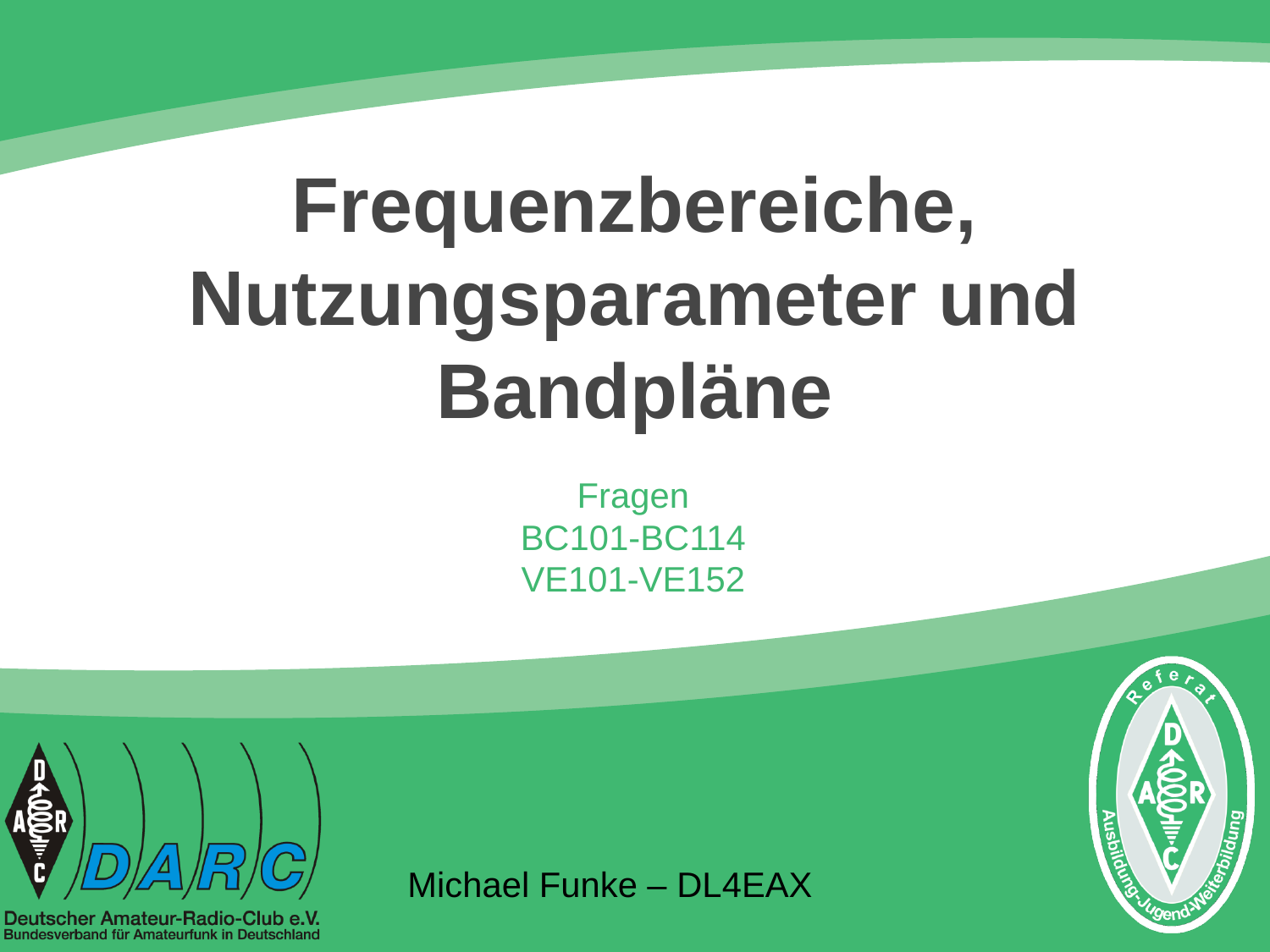

# Frequenzbereiche, Nutzungsparameter und Bandpläne
Fragen
BC101-BC114
VE101-VE152
Michael Funke – DL4EAX